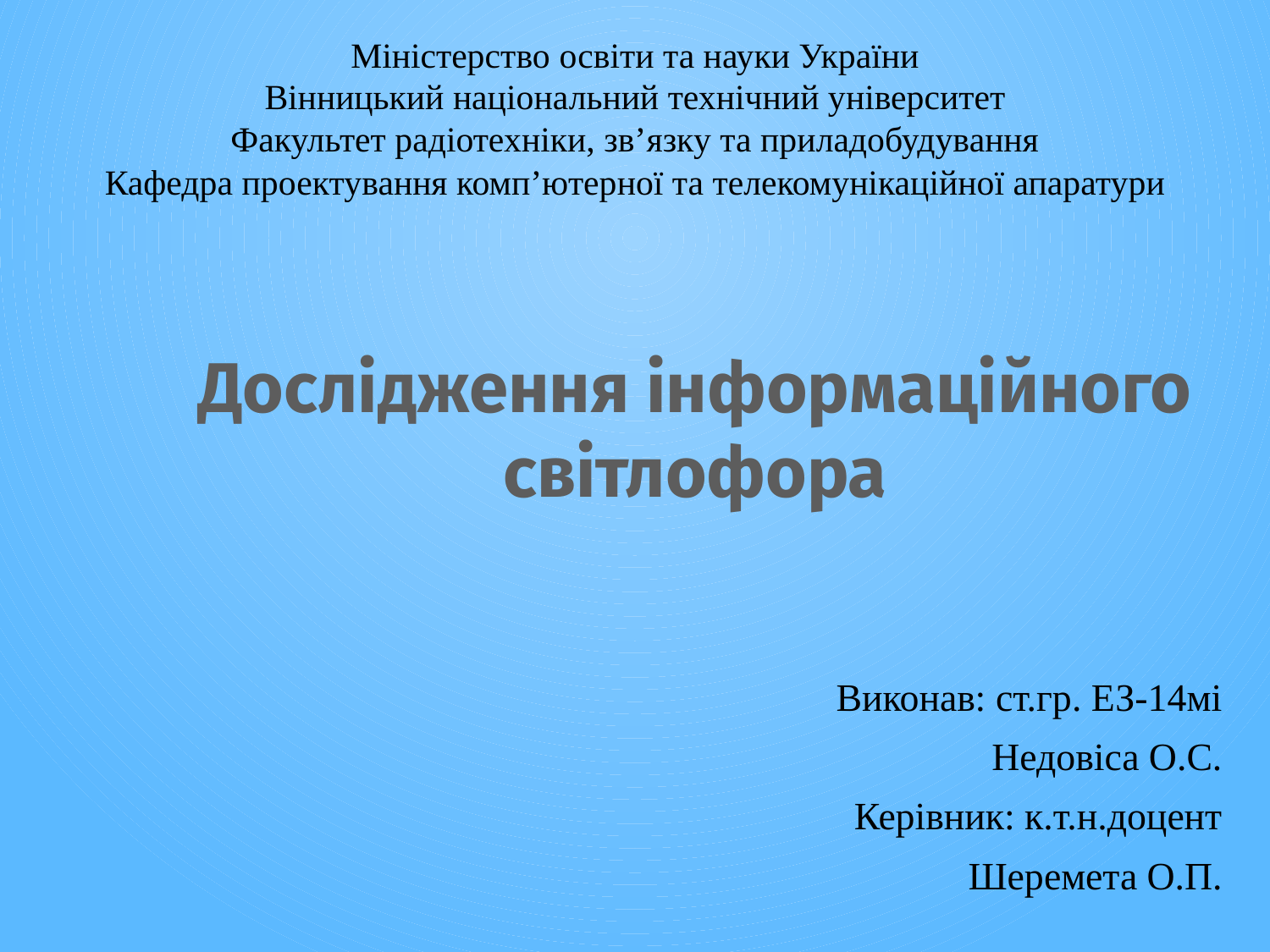

Міністерство освіти та науки України
Вінницький національний технічний університет
Факультет радіотехніки, зв’язку та приладобудування
Кафедра проектування комп’ютерної та телекомунікаційної апаратури
Дослідження інформаційного світлофора
Виконав: ст.гр. ЕЗ-14мі
Недовіса О.С.
Керівник: к.т.н.доцент
Шеремета О.П.